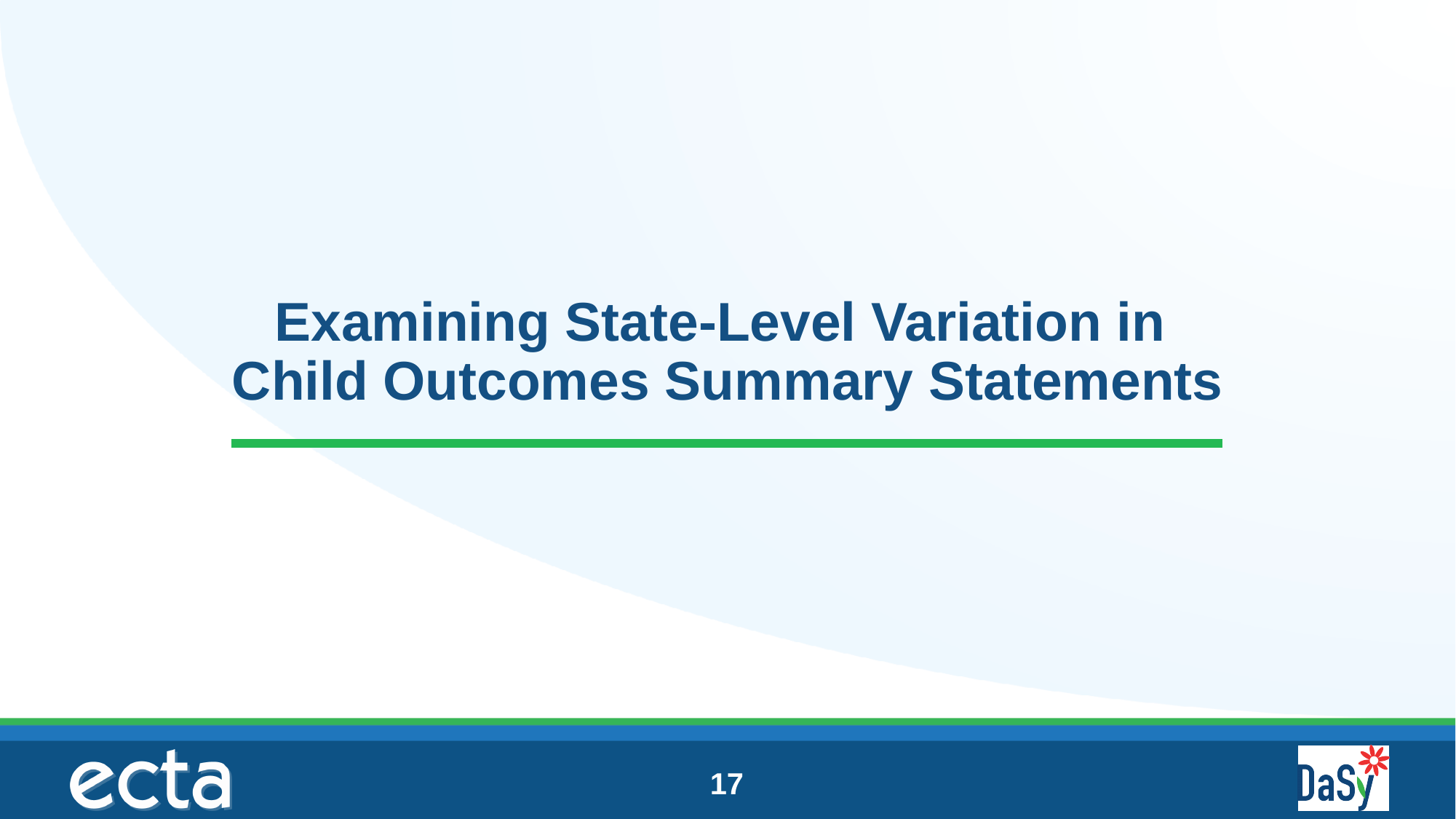

# Examining State-Level Variation in Child Outcomes Summary Statements
17